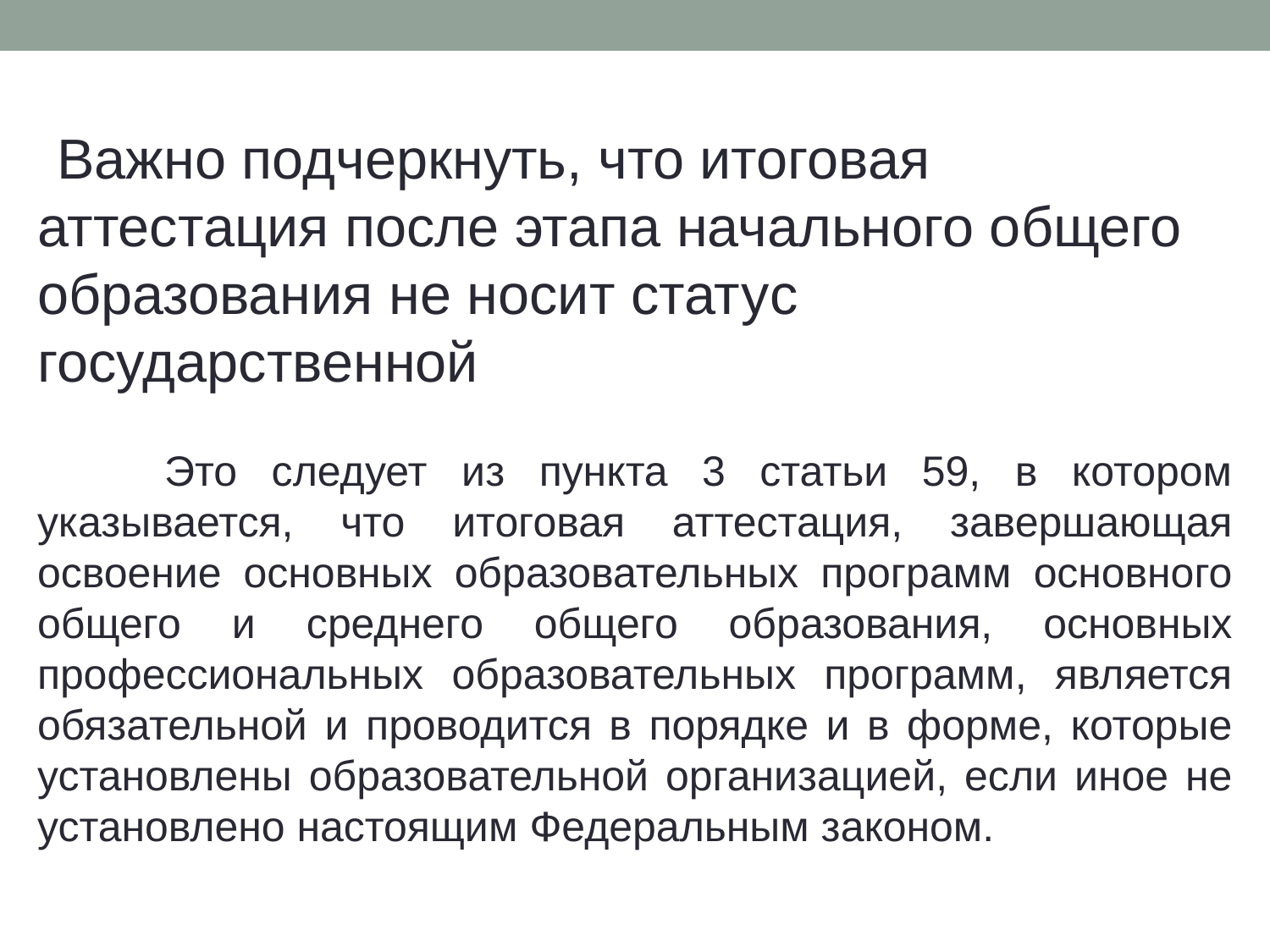

Важно подчеркнуть, что итоговая аттестация после этапа начального общего образования не носит статуc государственной

	Это следует из пункта 3 статьи 59, в котором указывается, что итоговая аттестация, завершающая освоение основных образовательных программ основного общего и среднего общего образования, основных профессиональных образовательных программ, является обязательной и проводится в порядке и в форме, которые установлены образовательной организацией, если иное не установлено настоящим Федеральным законом.